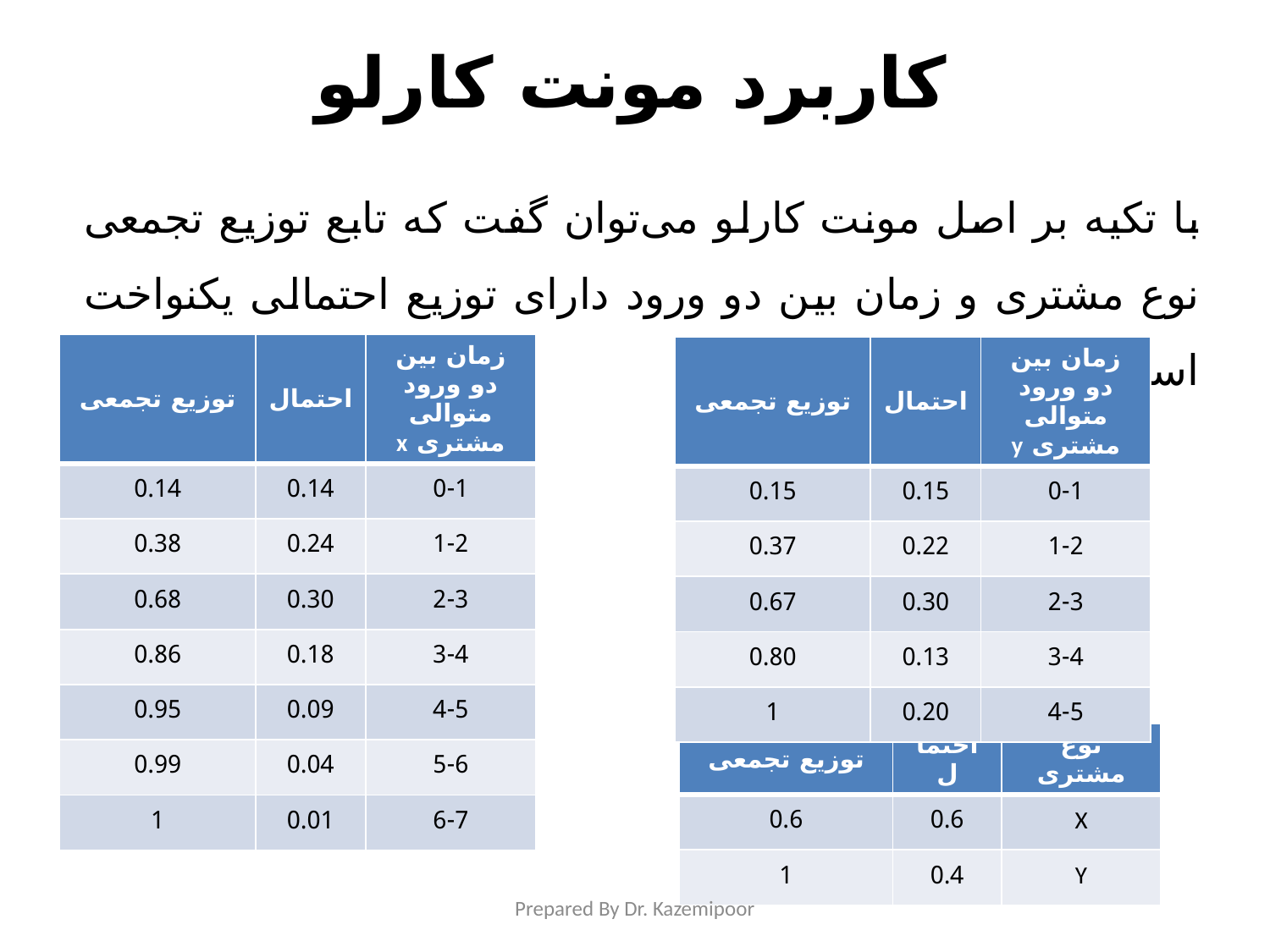

# کاربرد مونت کارلو
با تکیه بر اصل مونت کارلو می‌توان گفت که تابع توزیع تجمعی نوع مشتری و زمان بین دو ورود دارای توزیع احتمالی یکنواخت است.

| توزیع تجمعی | احتمال | زمان بین دو ورود متوالی مشتری x |
| --- | --- | --- |
| 0.14 | 0.14 | 0-1 |
| 0.38 | 0.24 | 1-2 |
| 0.68 | 0.30 | 2-3 |
| 0.86 | 0.18 | 3-4 |
| 0.95 | 0.09 | 4-5 |
| 0.99 | 0.04 | 5-6 |
| 1 | 0.01 | 6-7 |
| توزیع تجمعی | احتمال | زمان بین دو ورود متوالی مشتری y |
| --- | --- | --- |
| 0.15 | 0.15 | 0-1 |
| 0.37 | 0.22 | 1-2 |
| 0.67 | 0.30 | 2-3 |
| 0.80 | 0.13 | 3-4 |
| 1 | 0.20 | 4-5 |
| توزیع تجمعی | احتمال | نوع مشتری |
| --- | --- | --- |
| 0.6 | 0.6 | X |
| 1 | 0.4 | Y |
Prepared By Dr. Kazemipoor